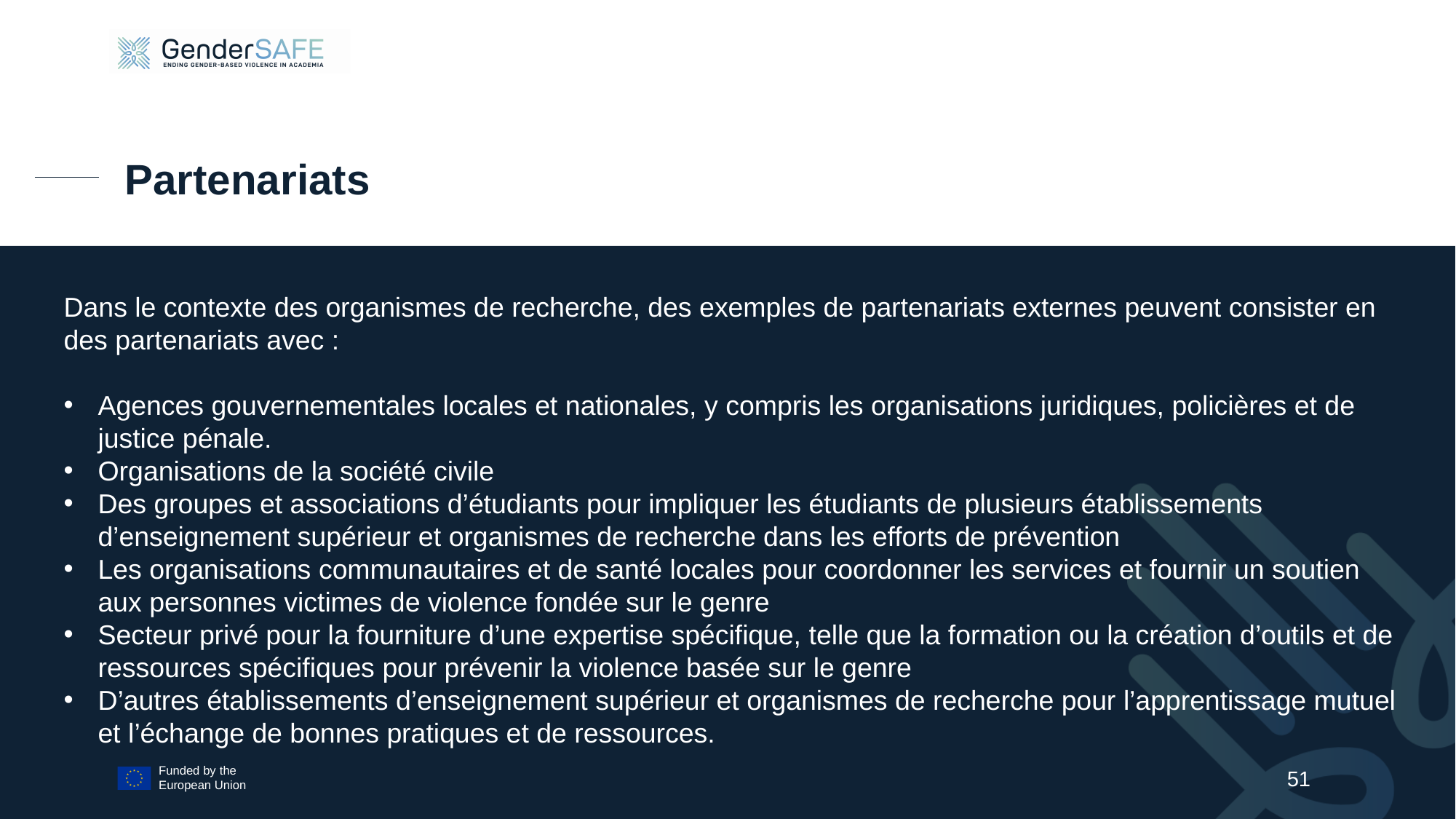

# Partenariats
Dans le contexte des organismes de recherche, des exemples de partenariats externes peuvent consister en des partenariats avec :

Agences gouvernementales locales et nationales, y compris les organisations juridiques, policières et de justice pénale.
Organisations de la société civile
Des groupes et associations d’étudiants pour impliquer les étudiants de plusieurs établissements d’enseignement supérieur et organismes de recherche dans les efforts de prévention
Les organisations communautaires et de santé locales pour coordonner les services et fournir un soutien aux personnes victimes de violence fondée sur le genre
Secteur privé pour la fourniture d’une expertise spécifique, telle que la formation ou la création d’outils et de ressources spécifiques pour prévenir la violence basée sur le genre
D’autres établissements d’enseignement supérieur et organismes de recherche pour l’apprentissage mutuel et l’échange de bonnes pratiques et de ressources.